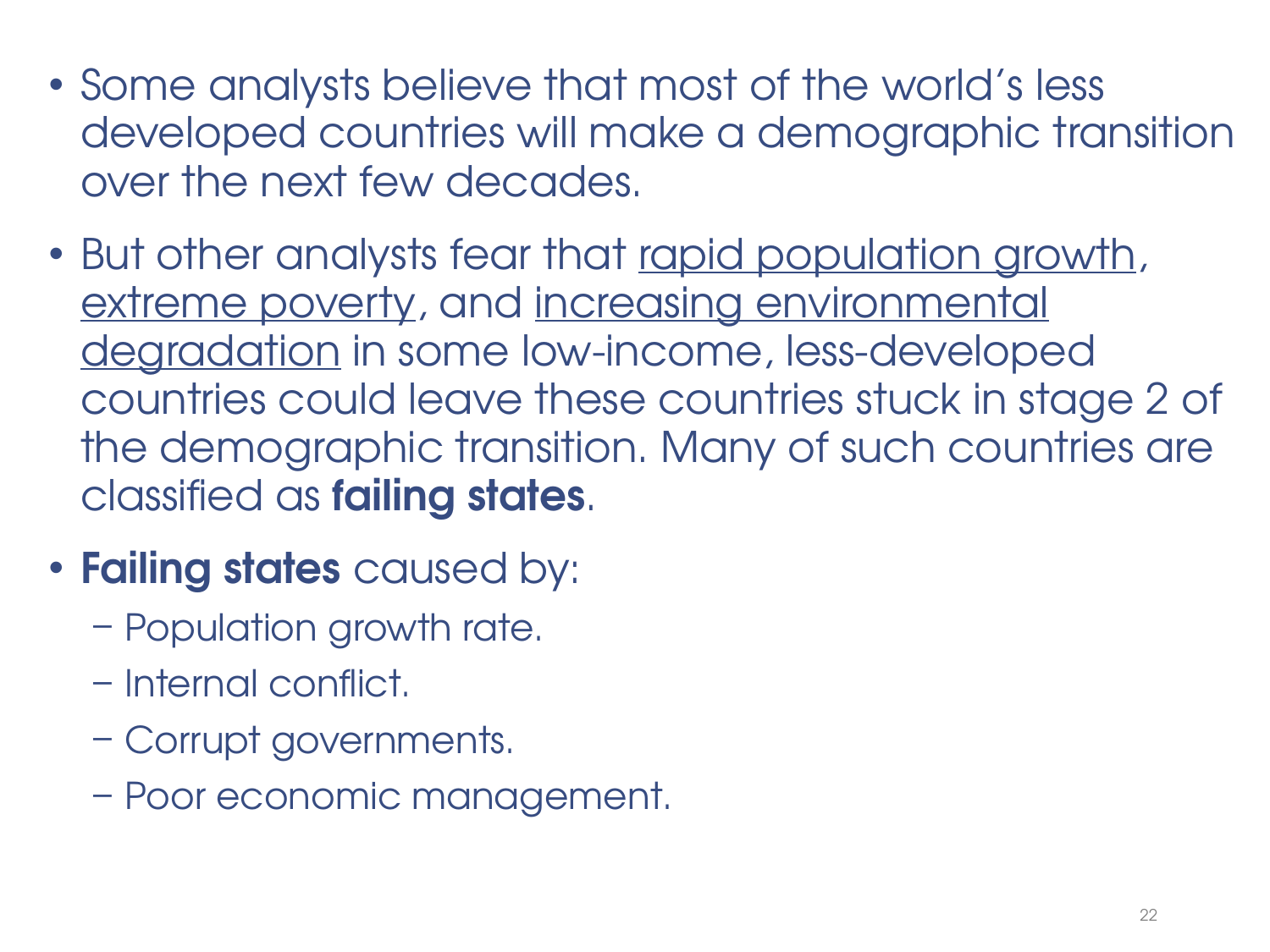

Some analysts believe that most of the world’s less developed countries will make a demographic transition over the next few decades.
But other analysts fear that rapid population growth, extreme poverty, and increasing environmental degradation in some low-income, less-developed countries could leave these countries stuck in stage 2 of the demographic transition. Many of such countries are classified as failing states.
Failing states caused by:
Population growth rate.
Internal conflict.
Corrupt governments.
Poor economic management.
22